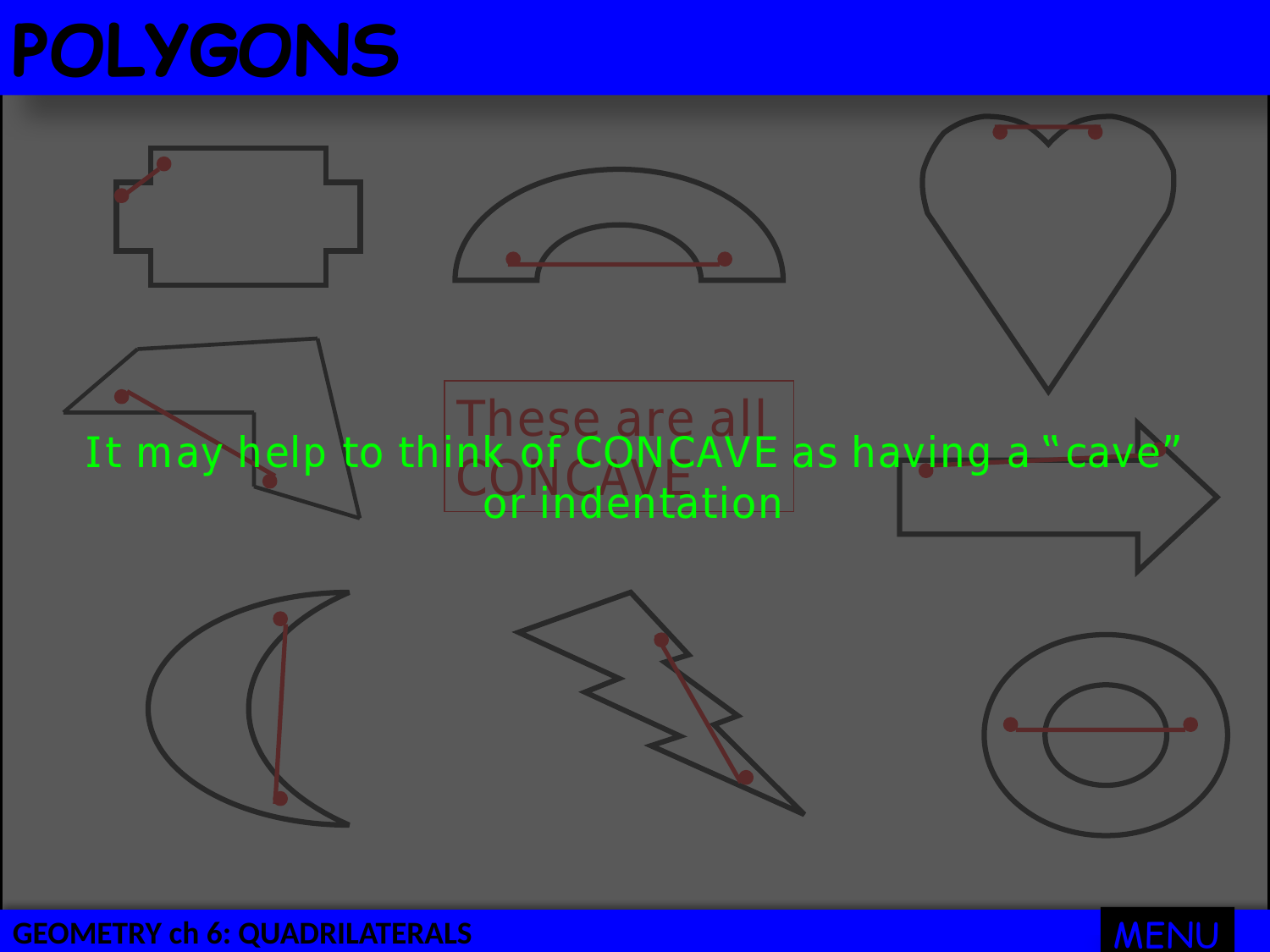

It may help to think of CONCAVE as having a “cave”
or indentation
POLYGONS

These are all CONCAVE

MENU
GEOMETRY ch 6: QUADRILATERALS